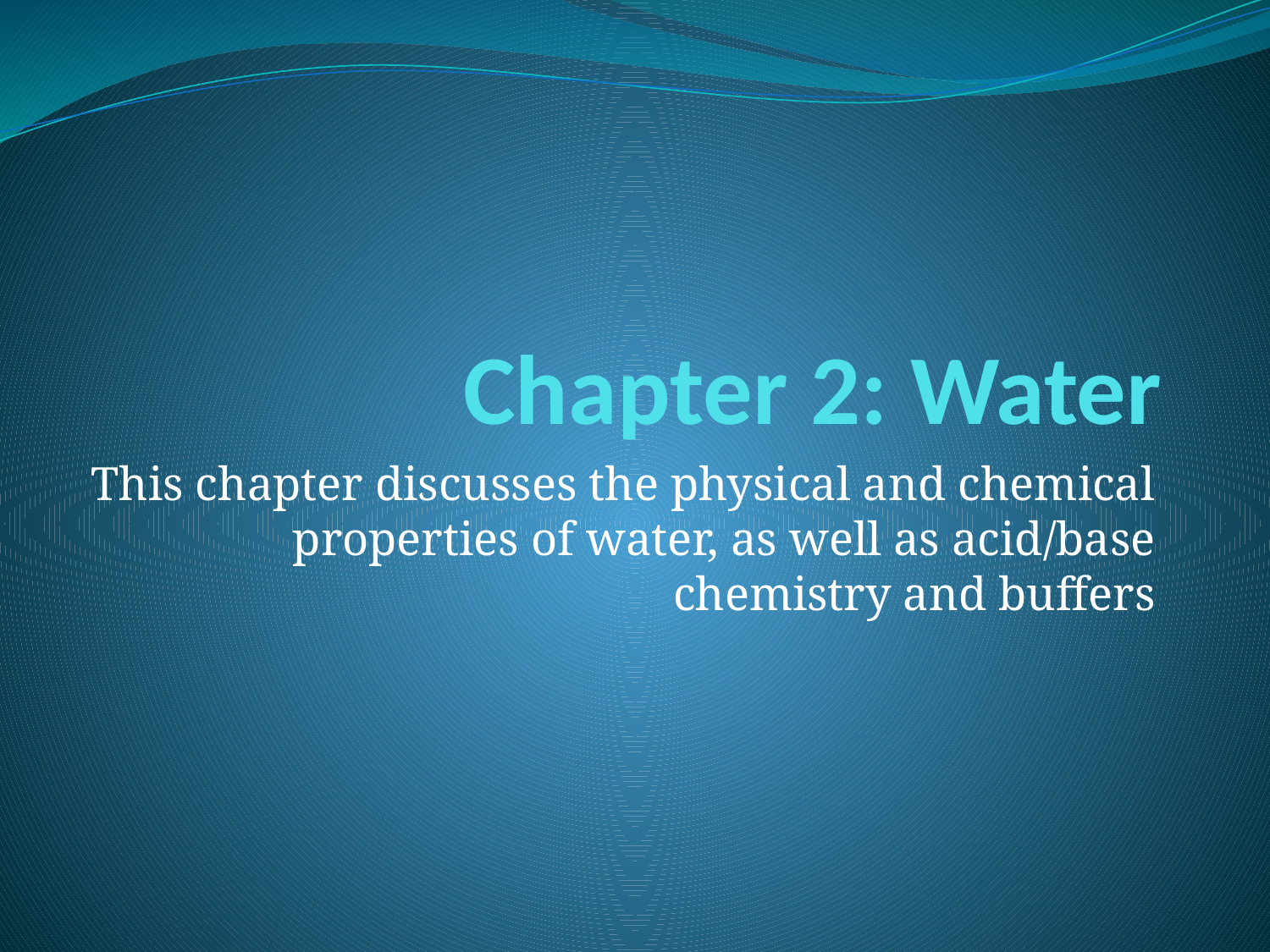

# Chapter 2: Water
This chapter discusses the physical and chemical properties of water, as well as acid/base chemistry and buffers